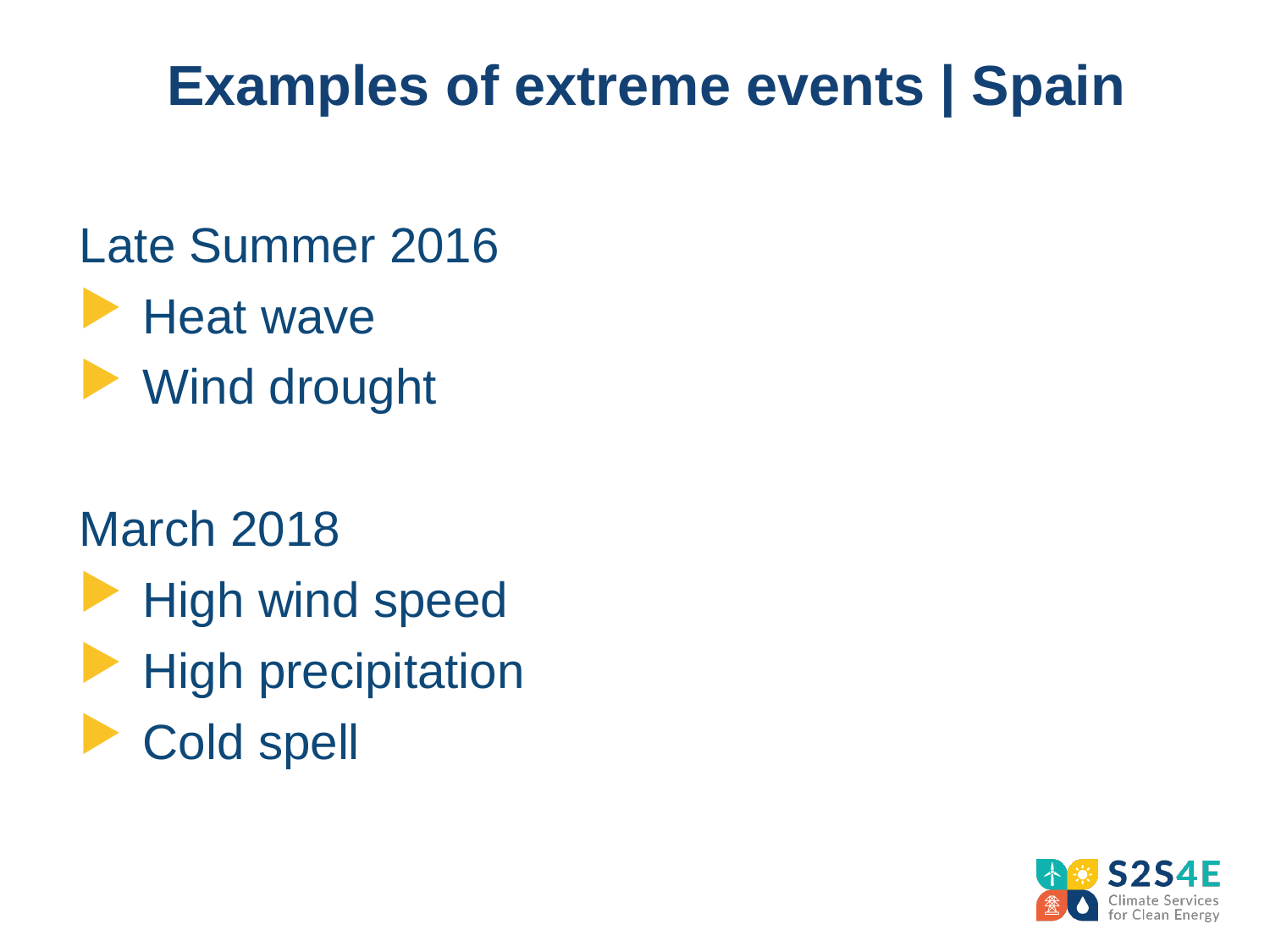

# Examples of extreme events | Spain
Late Summer 2016
Heat wave
Wind drought

March 2018
High wind speed
High precipitation
Cold spell